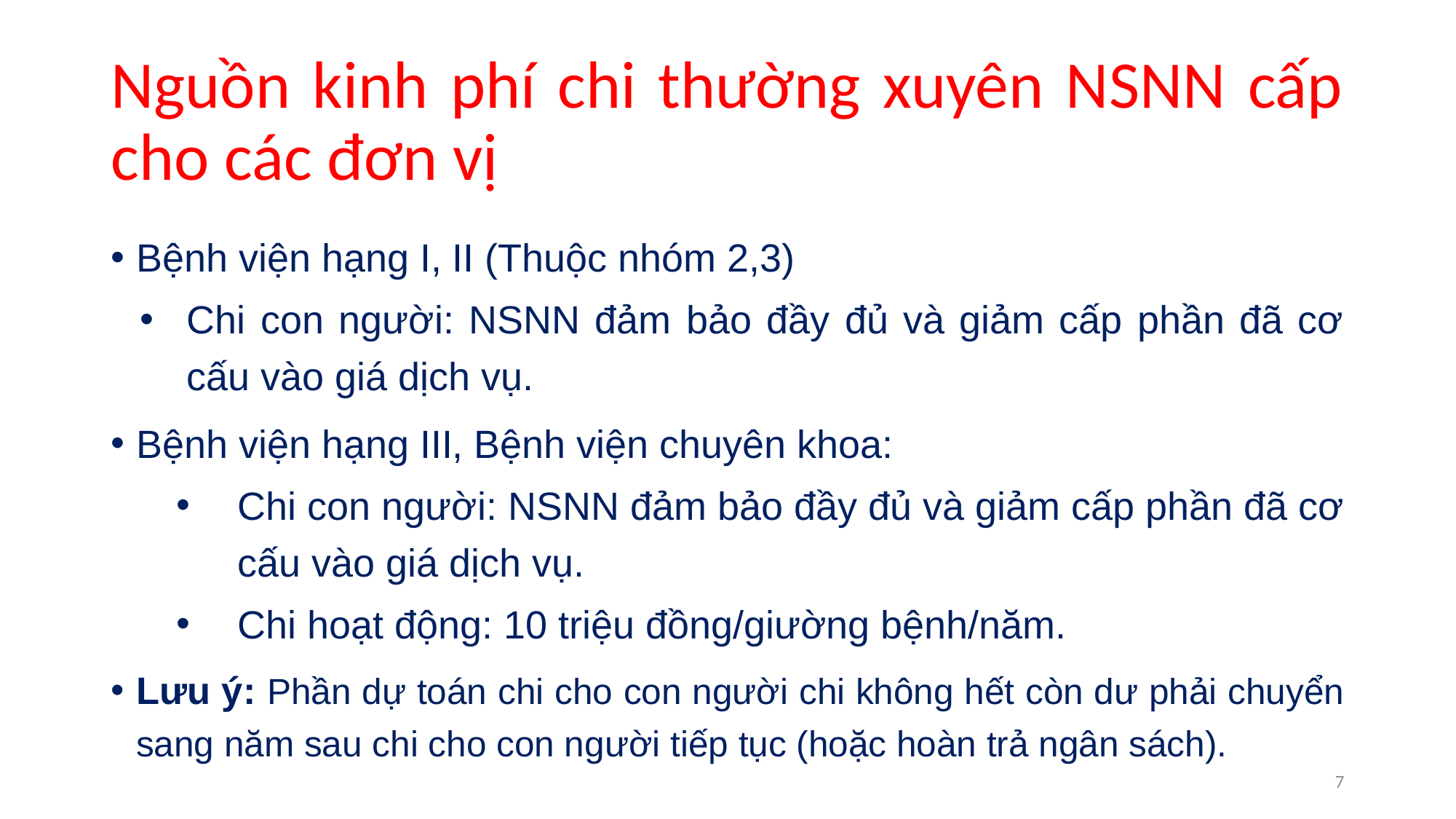

# Nguồn kinh phí chi thường xuyên NSNN cấp cho các đơn vị
Bệnh viện hạng I, II (Thuộc nhóm 2,3)
Chi con người: NSNN đảm bảo đầy đủ và giảm cấp phần đã cơ cấu vào giá dịch vụ.
Bệnh viện hạng III, Bệnh viện chuyên khoa:
Chi con người: NSNN đảm bảo đầy đủ và giảm cấp phần đã cơ cấu vào giá dịch vụ.
Chi hoạt động: 10 triệu đồng/giường bệnh/năm.
Lưu ý: Phần dự toán chi cho con người chi không hết còn dư phải chuyển sang năm sau chi cho con người tiếp tục (hoặc hoàn trả ngân sách).
7